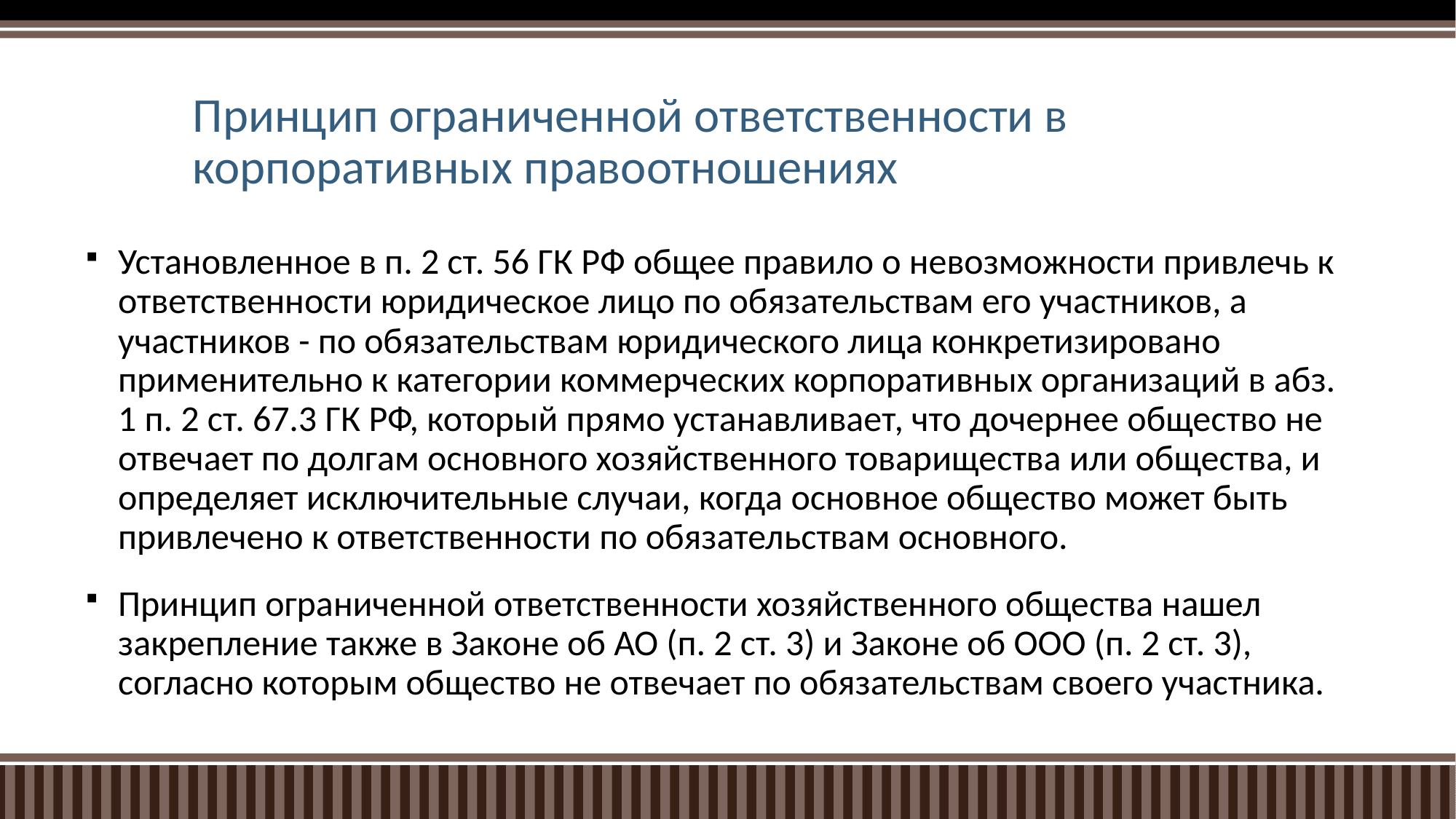

# Принцип ограниченной ответственности в корпоративных правоотношениях
Установленное в п. 2 ст. 56 ГК РФ общее правило о невозможности привлечь к ответственности юридическое лицо по обязательствам его участников, а участников - по обязательствам юридического лица конкретизировано применительно к категории коммерческих корпоративных организаций в абз. 1 п. 2 ст. 67.3 ГК РФ, который прямо устанавливает, что дочернее общество не отвечает по долгам основного хозяйственного товарищества или общества, и определяет исключительные случаи, когда основное общество может быть привлечено к ответственности по обязательствам основного.
Принцип ограниченной ответственности хозяйственного общества нашел закрепление также в Законе об АО (п. 2 ст. 3) и Законе об ООО (п. 2 ст. 3), согласно которым общество не отвечает по обязательствам своего участника.